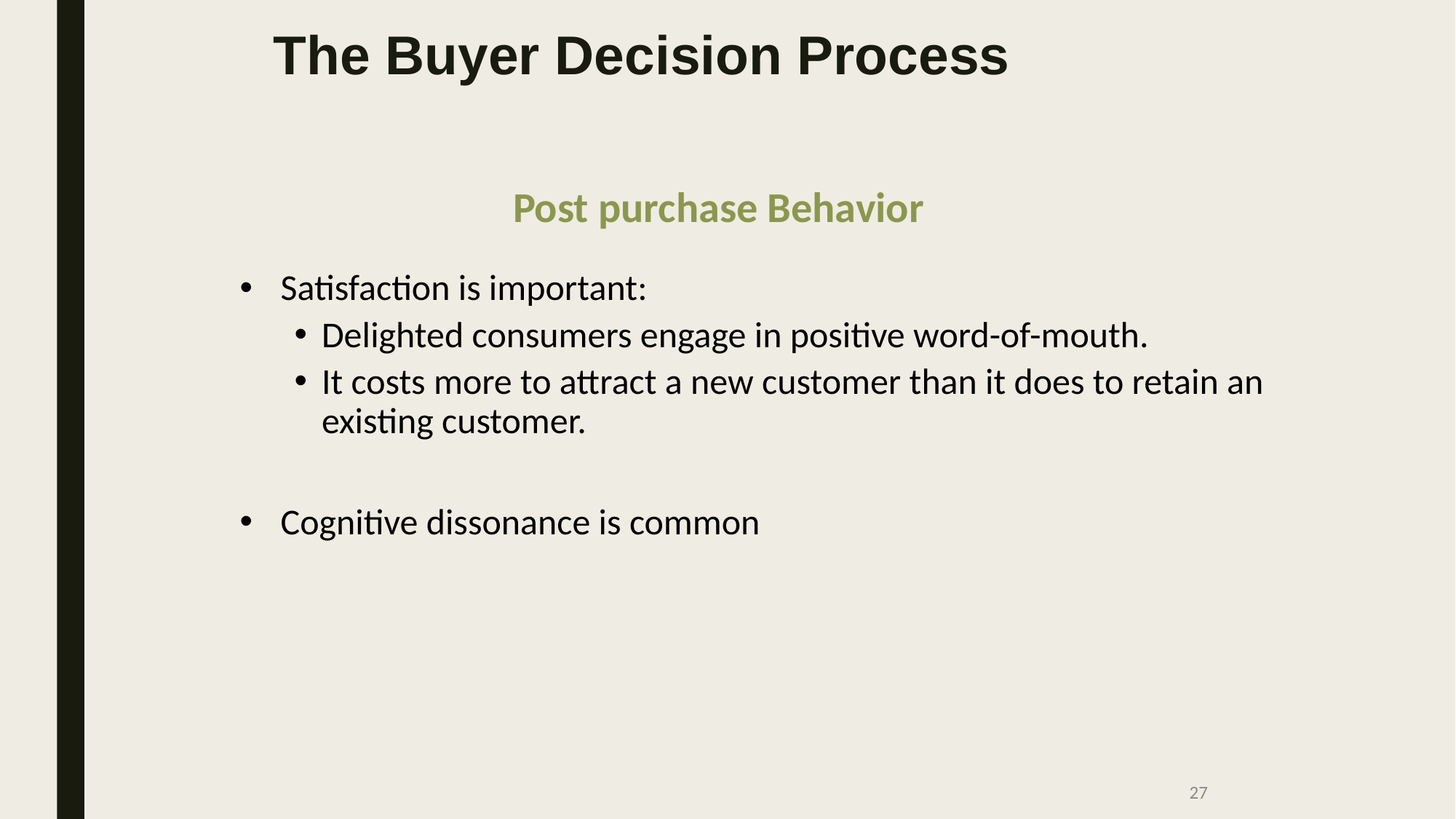

# The Buyer Decision Process

Post purchase Behavior
Satisfaction is important:
Delighted consumers engage in positive word-of-mouth.
It costs more to attract a new customer than it does to retain an existing customer.

Cognitive dissonance is common
27